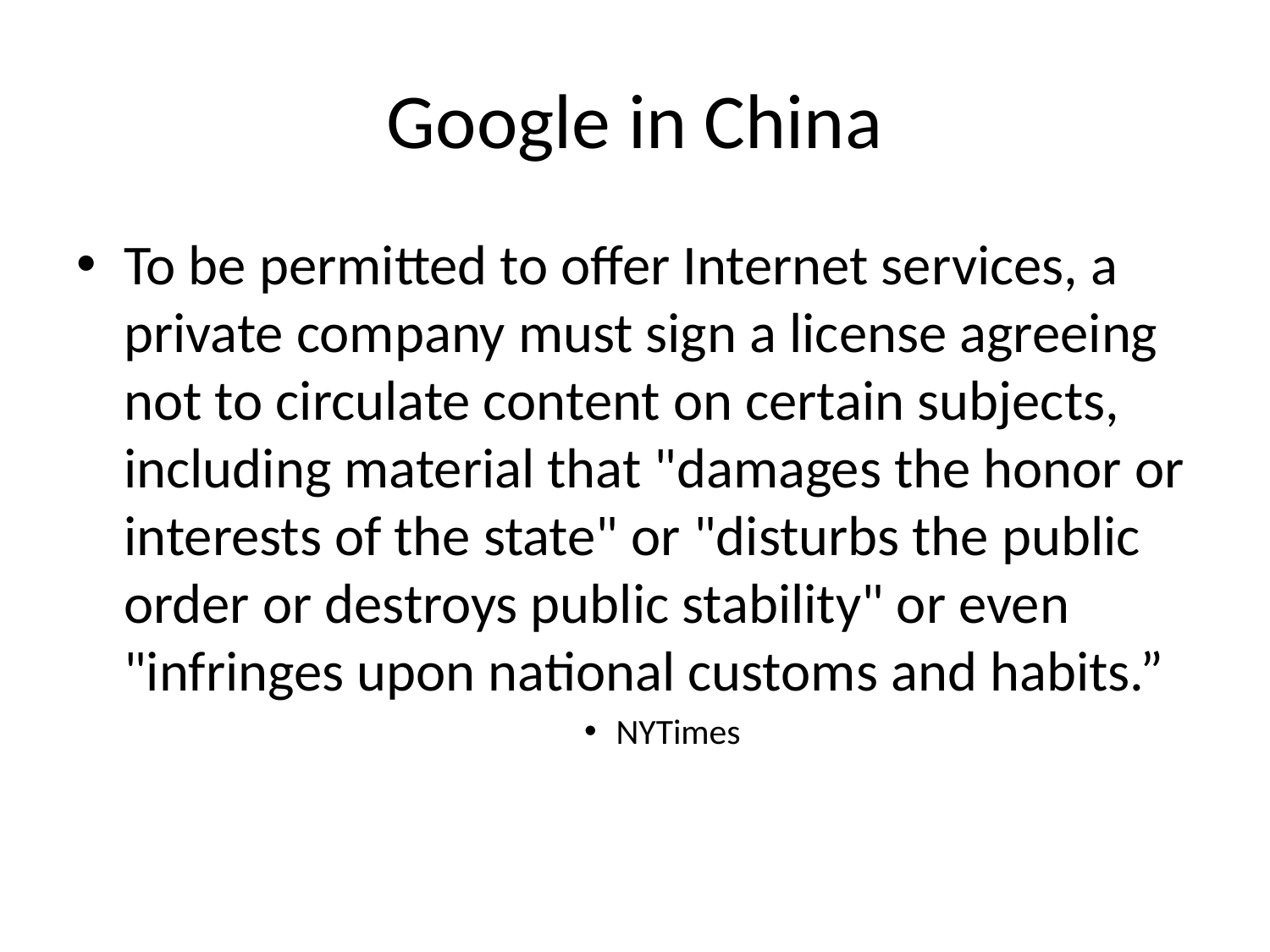

# Google in China
To be permitted to offer Internet services, a private company must sign a license agreeing not to circulate content on certain subjects, including material that "damages the honor or interests of the state" or "disturbs the public order or destroys public stability" or even "infringes upon national customs and habits.”
NYTimes